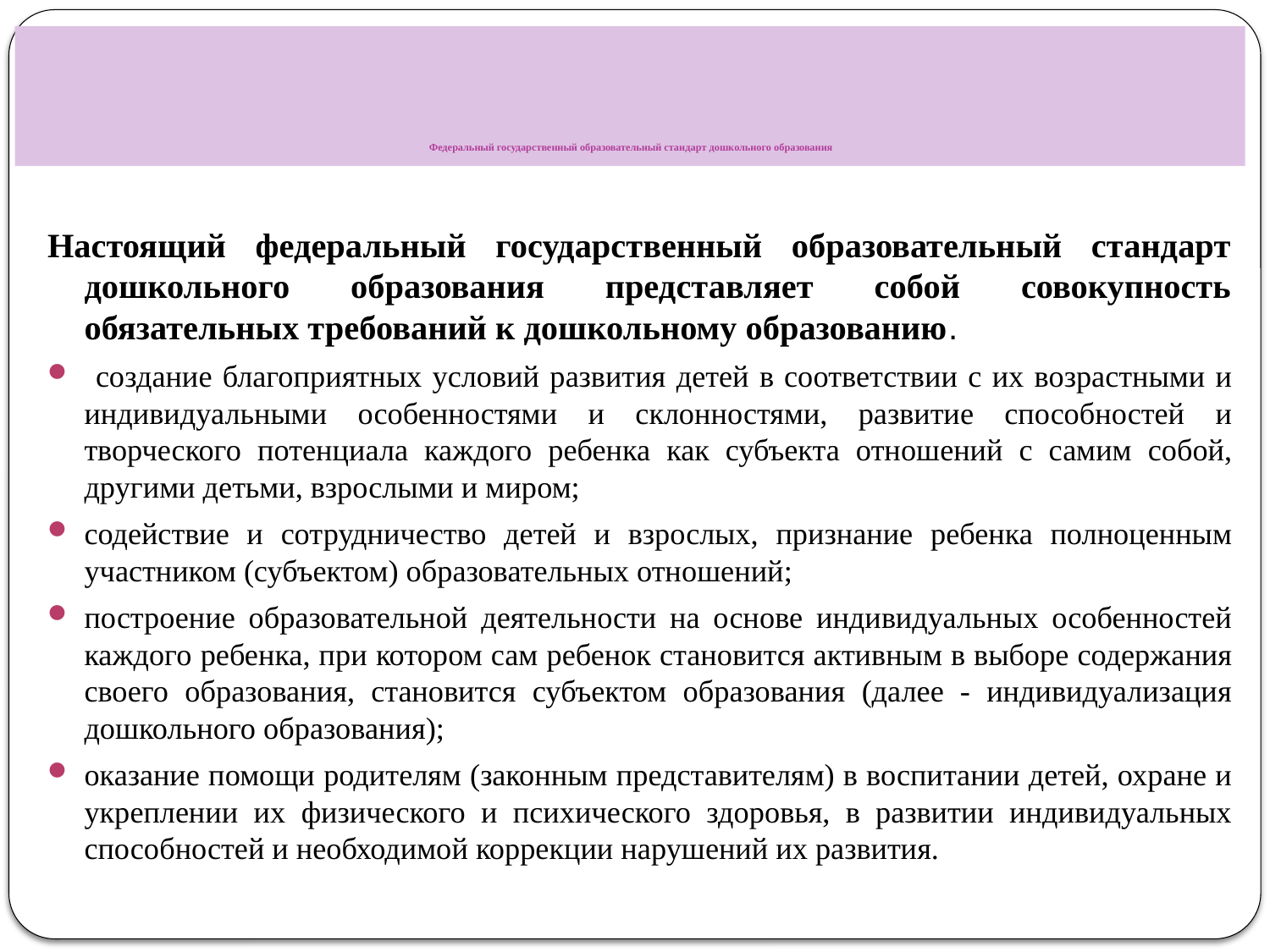

# Федеральный государственный образовательный стандарт дошкольного образования

Настоящий федеральный государственный образовательный стандарт дошкольного образования представляет собой совокупность обязательных требований к дошкольному образованию.
 создание благоприятных условий развития детей в соответствии с их возрастными и индивидуальными особенностями и склонностями, развитие способностей и творческого потенциала каждого ребенка как субъекта отношений с самим собой, другими детьми, взрослыми и миром;
содействие и сотрудничество детей и взрослых, признание ребенка полноценным участником (субъектом) образовательных отношений;
построение образовательной деятельности на основе индивидуальных особенностей каждого ребенка, при котором сам ребенок становится активным в выборе содержания своего образования, становится субъектом образования (далее - индивидуализация дошкольного образования);
оказание помощи родителям (законным представителям) в воспитании детей, охране и укреплении их физического и психического здоровья, в развитии индивидуальных способностей и необходимой коррекции нарушений их развития.